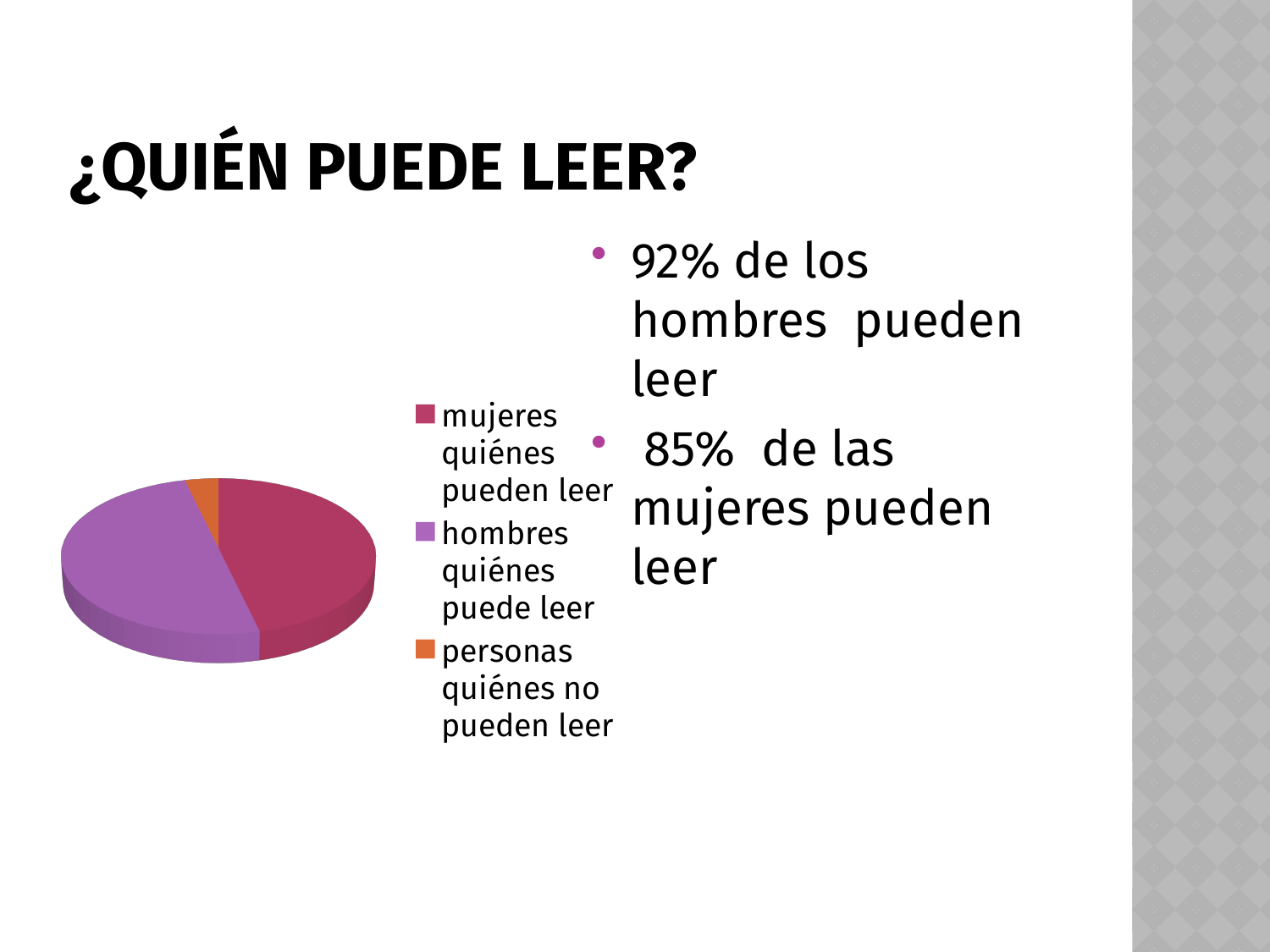

# ¿Quién puede leer?

[unsupported chart]

92% de los hombres  pueden leer
 85%  de las mujeres pueden leer